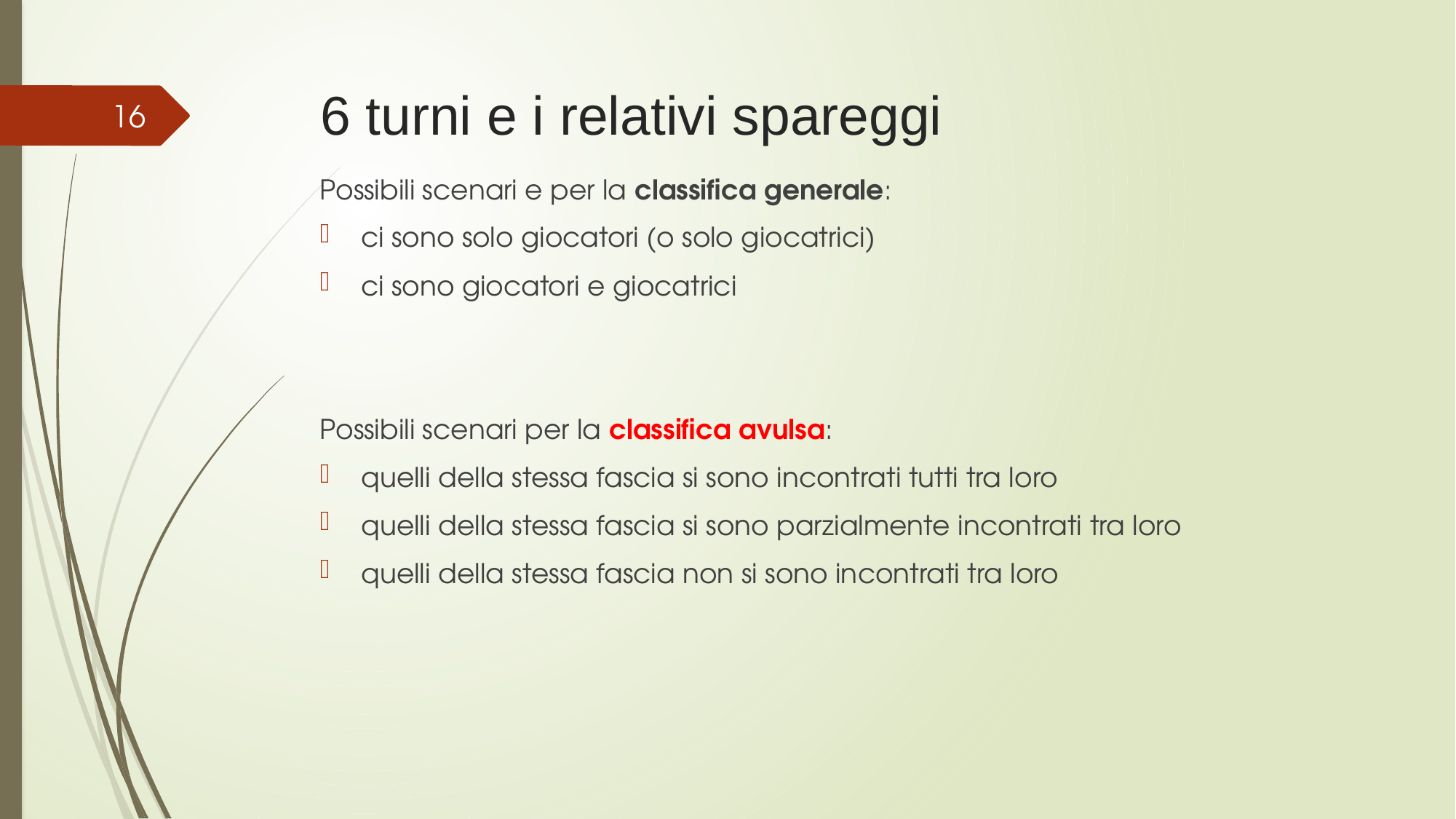

# 6 turni e i relativi spareggi
16
Possibili scenari e per la classifica generale:
ci sono solo giocatori (o solo giocatrici)
ci sono giocatori e giocatrici

Possibili scenari per la classifica avulsa:
quelli della stessa fascia si sono incontrati tutti tra loro
quelli della stessa fascia si sono parzialmente incontrati tra loro
quelli della stessa fascia non si sono incontrati tra loro